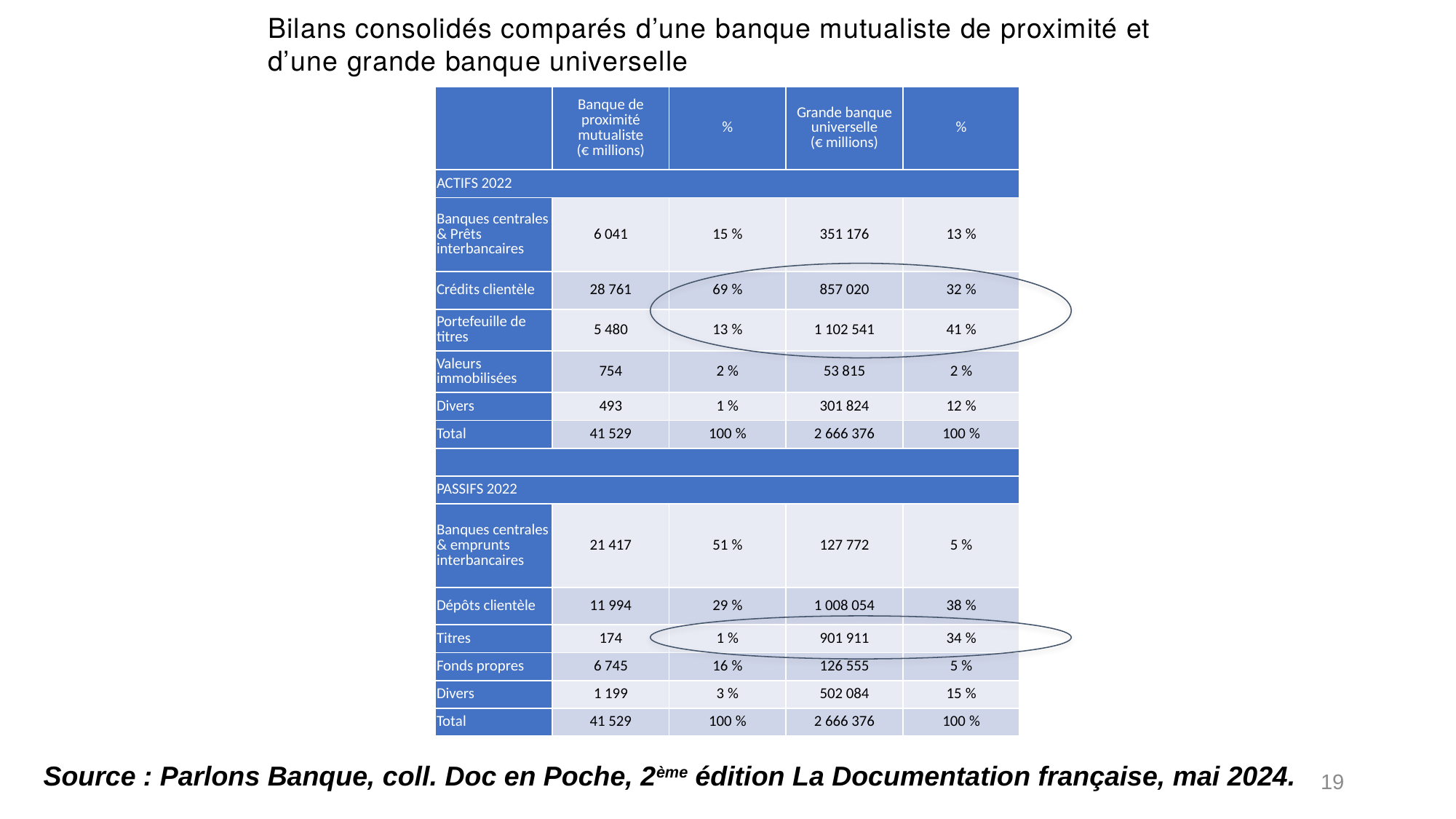

Bilans consolidés comparés d’une banque mutualiste de proximité et d’une grande banque universelle

|  | Banque de proximité mutualiste (€ millions) | % | Grande banque universelle (€ millions) | % |
| --- | --- | --- | --- | --- |
| ACTIFS 2022 |  |  |  |  |
| Banques centrales & Prêts interbancaires | 6 041 | 15 % | 351 176 | 13 % |
| Crédits clientèle | 28 761 | 69 % | 857 020 | 32 % |
| Portefeuille de titres | 5 480 | 13 % | 1 102 541 | 41 % |
| Valeurs immobilisées | 754 | 2 % | 53 815 | 2 % |
| Divers | 493 | 1 % | 301 824 | 12 % |
| Total | 41 529 | 100 % | 2 666 376 | 100 % |
|  |  |  |  |  |
| PASSIFS 2022 |  |  |  |  |
| Banques centrales & emprunts interbancaires | 21 417 | 51 % | 127 772 | 5 % |
| Dépôts clientèle | 11 994 | 29 % | 1 008 054 | 38 % |
| Titres | 174 | 1 % | 901 911 | 34 % |
| Fonds propres | 6 745 | 16 % | 126 555 | 5 % |
| Divers | 1 199 | 3 % | 502 084 | 15 % |
| Total | 41 529 | 100 % | 2 666 376 | 100 % |

Source : Parlons Banque, coll. Doc en Poche, 2ème édition La Documentation française, mai 2024.
19